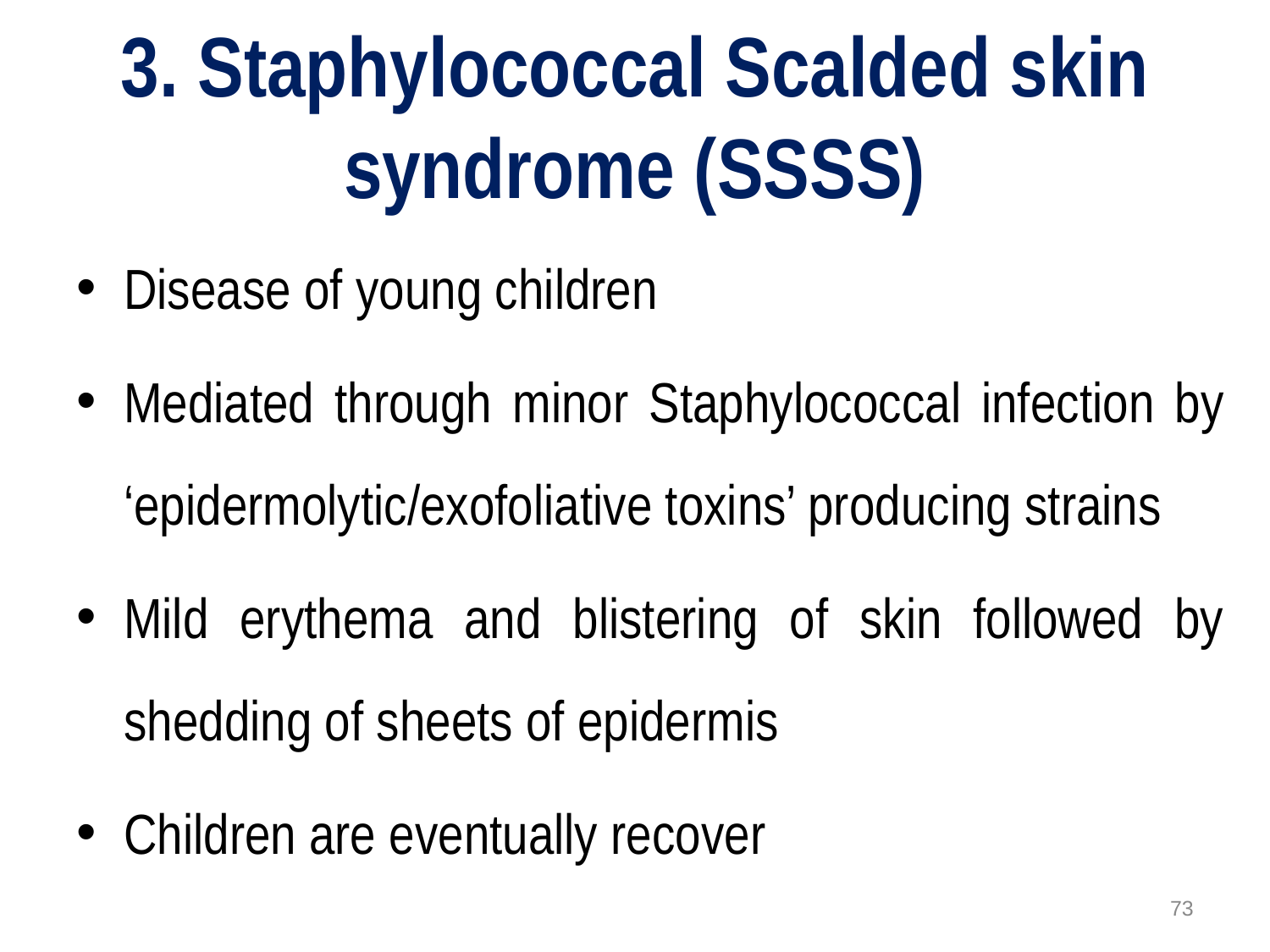

# 3. Staphylococcal Scalded skin syndrome (SSSS)
Disease of young children
Mediated through minor Staphylococcal infection by ‘epidermolytic/exofoliative toxins’ producing strains
Mild erythema and blistering of skin followed by shedding of sheets of epidermis
Children are eventually recover

73